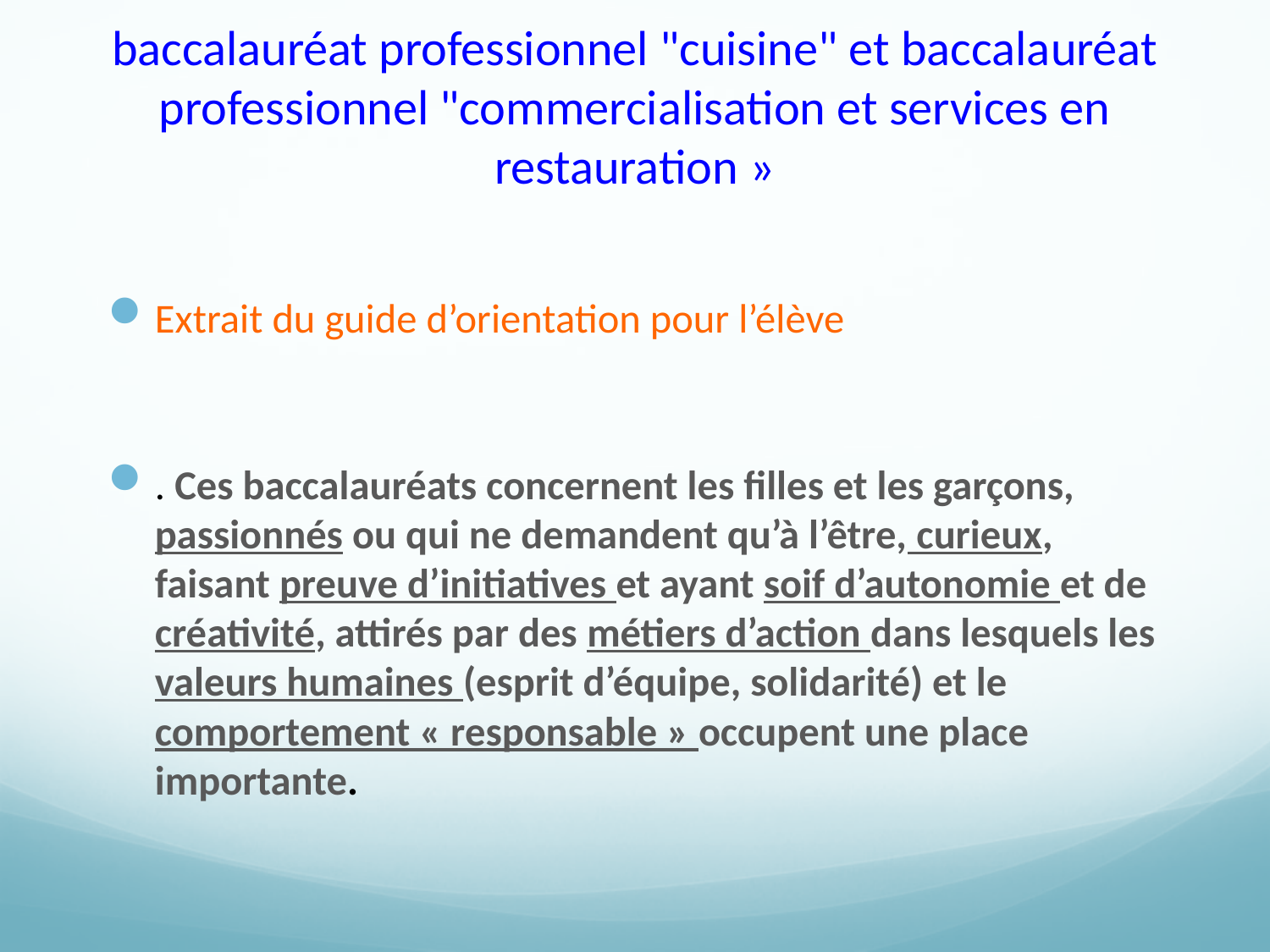

# baccalauréat professionnel "cuisine" et baccalauréat professionnel "commercialisation et services en restauration »
Extrait du guide d’orientation pour l’élève

. Ces baccalauréats concernent les filles et les garçons, passionnés ou qui ne demandent qu’à l’être, curieux, faisant preuve d’initiatives et ayant soif d’autonomie et de créativité, attirés par des métiers d’action dans lesquels les valeurs humaines (esprit d’équipe, solidarité) et le comportement « responsable » occupent une place importante.